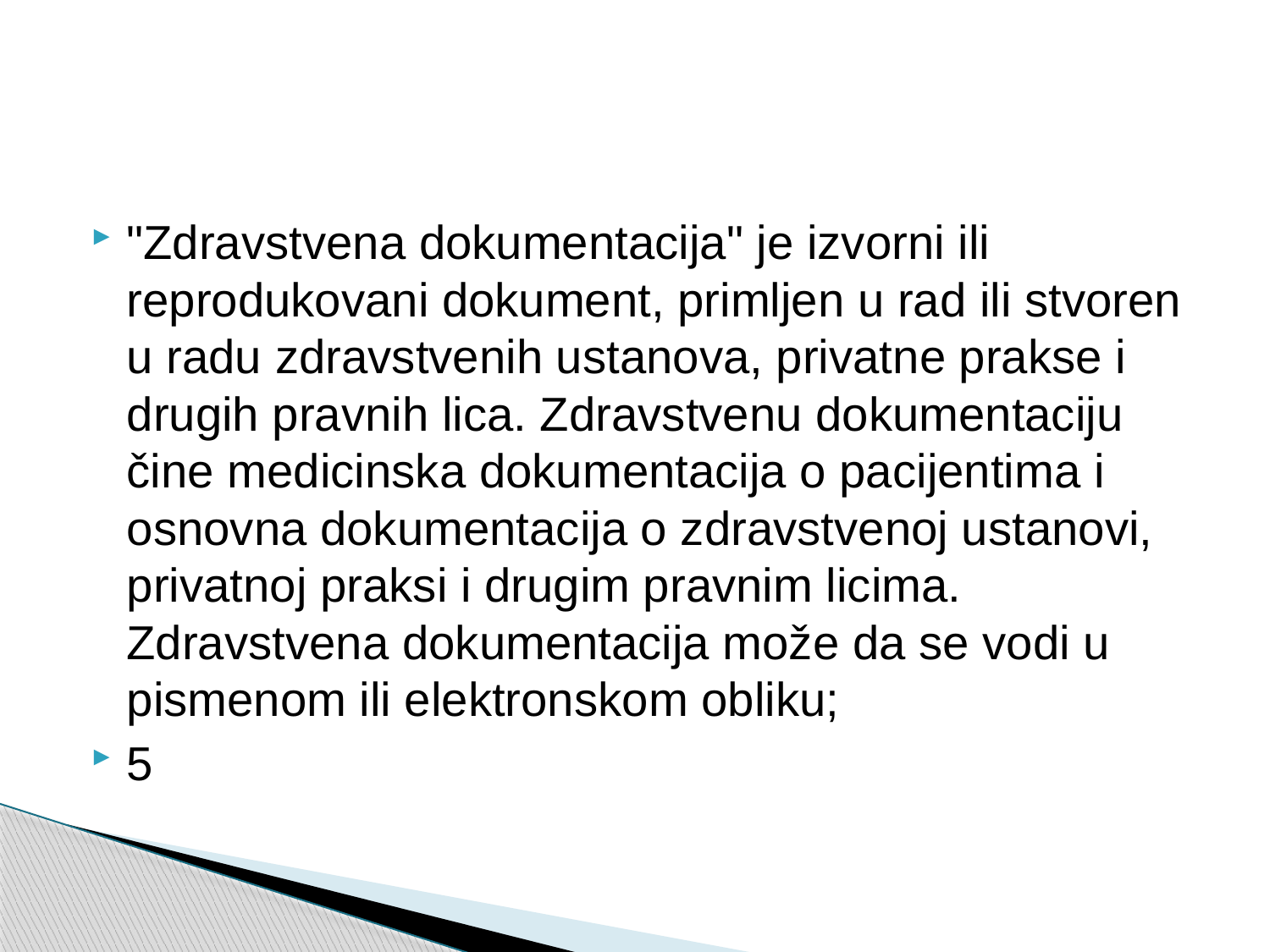

#
"Zdravstvena dokumentacija" je izvorni ili reprodukovani dokument, primljen u rad ili stvoren u radu zdravstvenih ustanova, privatne prakse i drugih pravnih lica. Zdravstvenu dokumentaciju čine medicinska dokumentacija o pacijentima i osnovna dokumentacija o zdravstvenoj ustanovi, privatnoj praksi i drugim pravnim licima. Zdravstvena dokumentacija može da se vodi u pismenom ili elektronskom obliku;
5